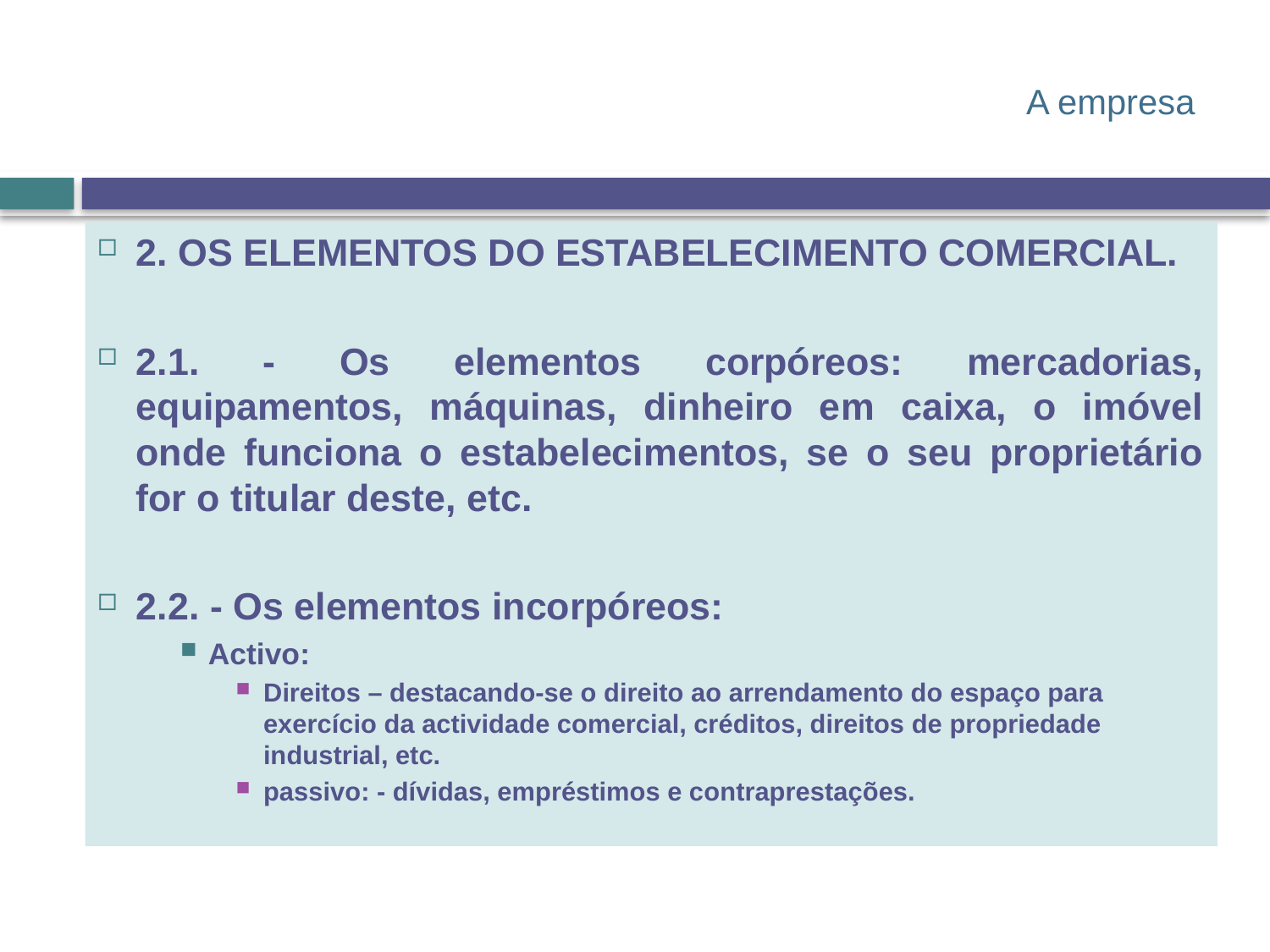

# A empresa
2. OS ELEMENTOS DO ESTABELECIMENTO COMERCIAL.

2.1. - Os elementos corpóreos: mercadorias, equipamentos, máquinas, dinheiro em caixa, o imóvel onde funciona o estabelecimentos, se o seu proprietário for o titular deste, etc.

2.2. - Os elementos incorpóreos:
Activo:
Direitos – destacando-se o direito ao arrendamento do espaço para exercício da actividade comercial, créditos, direitos de propriedade industrial, etc.
passivo: - dívidas, empréstimos e contraprestações.